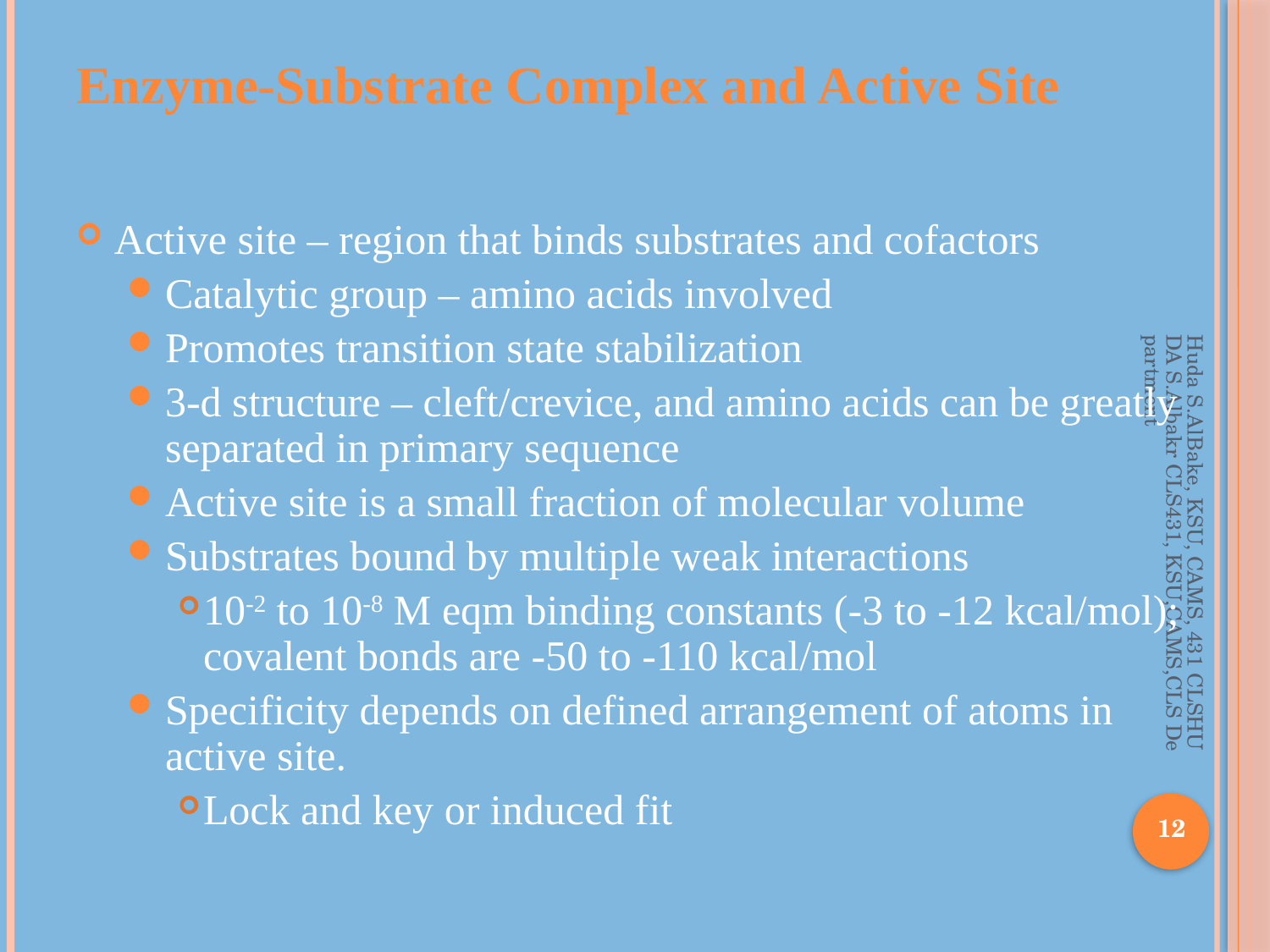

Enzyme-Substrate Complex and Active Site
Active site – region that binds substrates and cofactors
Catalytic group – amino acids involved
Promotes transition state stabilization
3-d structure – cleft/crevice, and amino acids can be greatly separated in primary sequence
Active site is a small fraction of molecular volume
Substrates bound by multiple weak interactions
10-2 to 10-8 M eqm binding constants (-3 to -12 kcal/mol);  covalent bonds are -50 to -110 kcal/mol
Specificity depends on defined arrangement of atoms in active site.
Lock and key or induced fit
Huda S.AlBake, KSU, CAMS, 431 CLSHUDA S.Albakr CLS431, KSU,CAMS,CLS Department
12